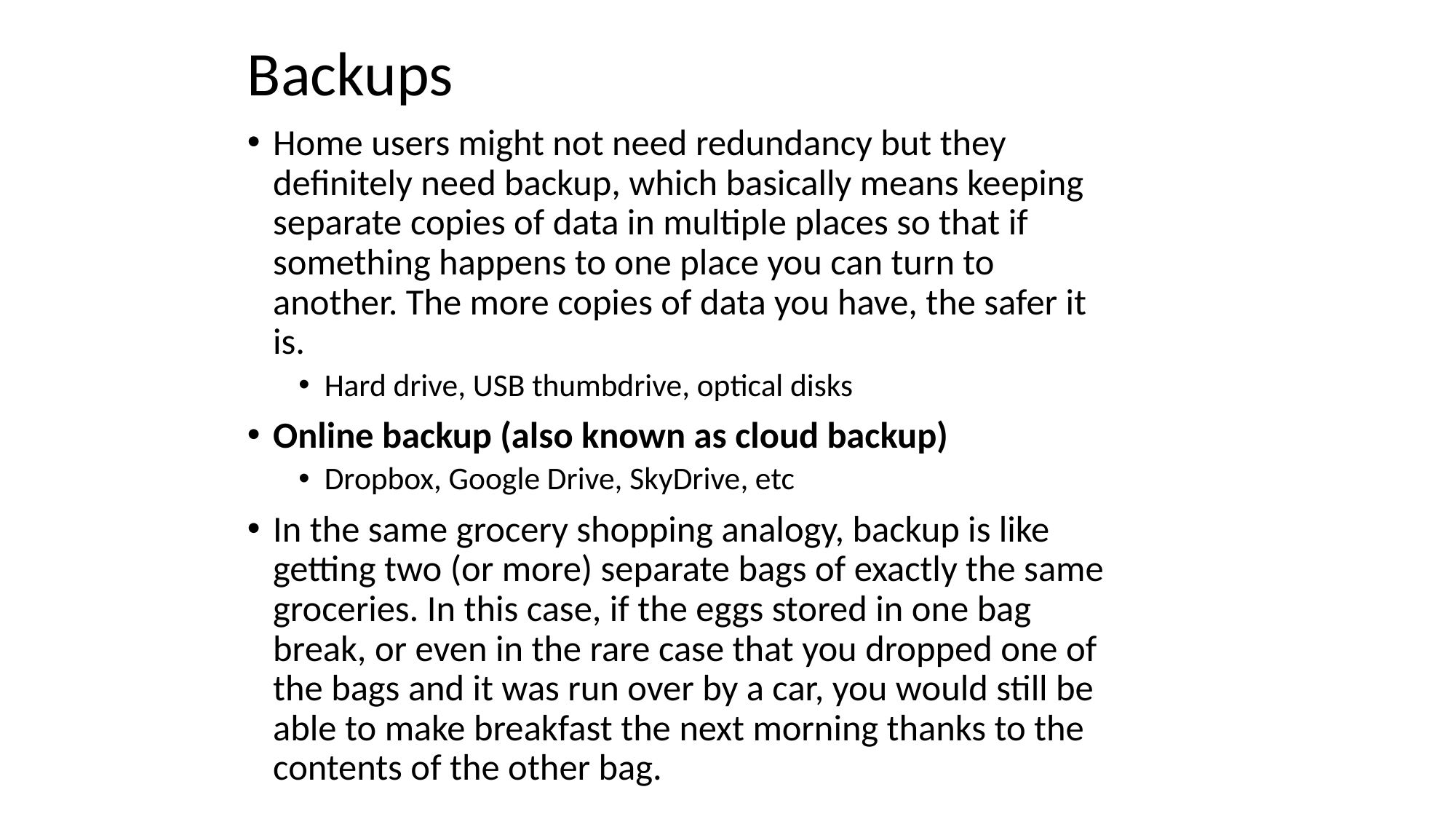

# Backups
Home users might not need redundancy but they definitely need backup, which basically means keeping separate copies of data in multiple places so that if something happens to one place you can turn to another. The more copies of data you have, the safer it is.
Hard drive, USB thumbdrive, optical disks
Online backup (also known as cloud backup)
Dropbox, Google Drive, SkyDrive, etc
In the same grocery shopping analogy, backup is like getting two (or more) separate bags of exactly the same groceries. In this case, if the eggs stored in one bag break, or even in the rare case that you dropped one of the bags and it was run over by a car, you would still be able to make breakfast the next morning thanks to the contents of the other bag.